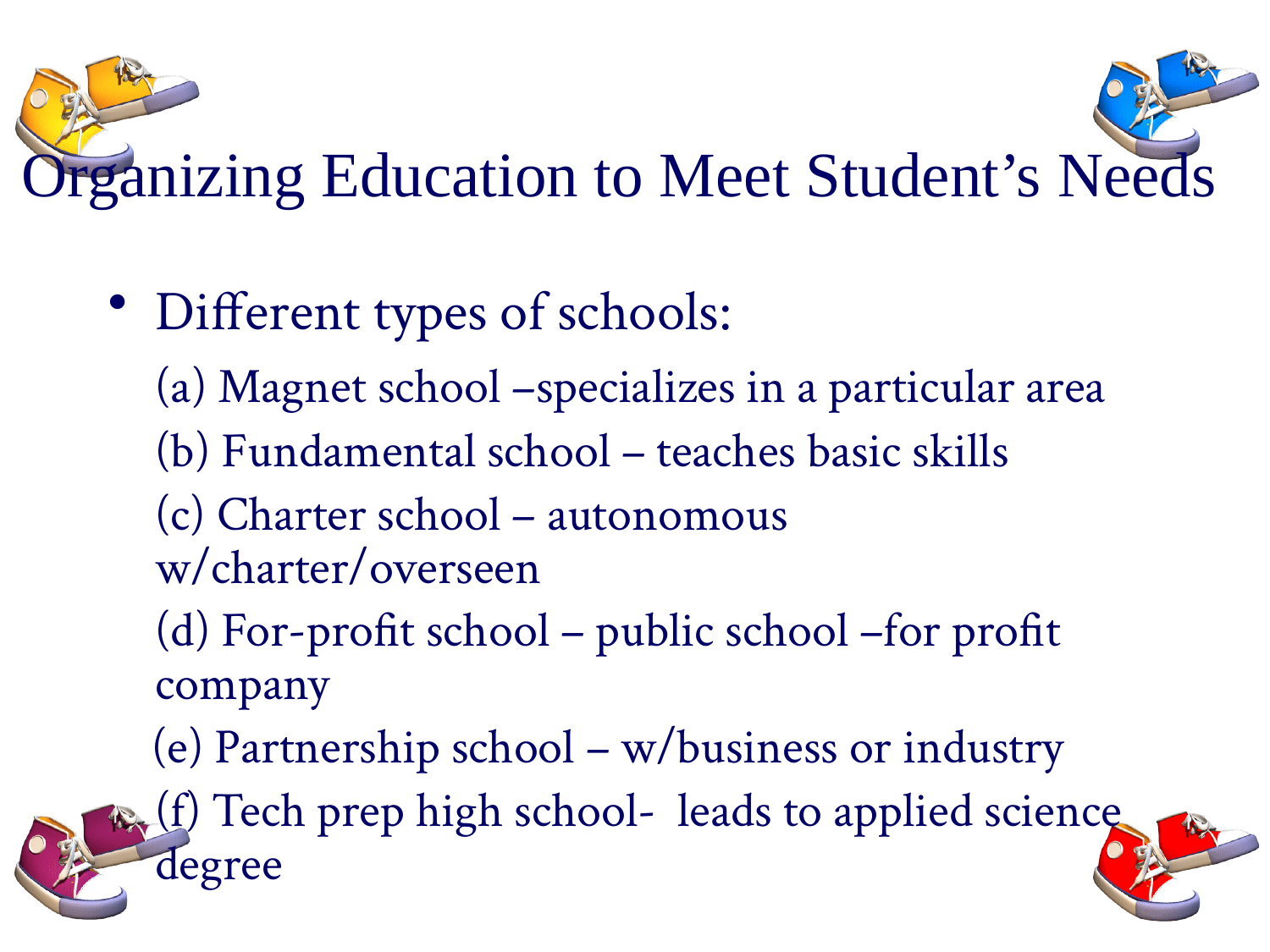

# Organizing Education to Meet Student’s Needs
Different types of schools:
	(a) Magnet school –specializes in a particular area
	(b) Fundamental school – teaches basic skills
	(c) Charter school – autonomous w/charter/overseen
	(d) For-profit school – public school –for profit company
    (e) Partnership school – w/business or industry
	(f) Tech prep high school-  leads to applied science degree